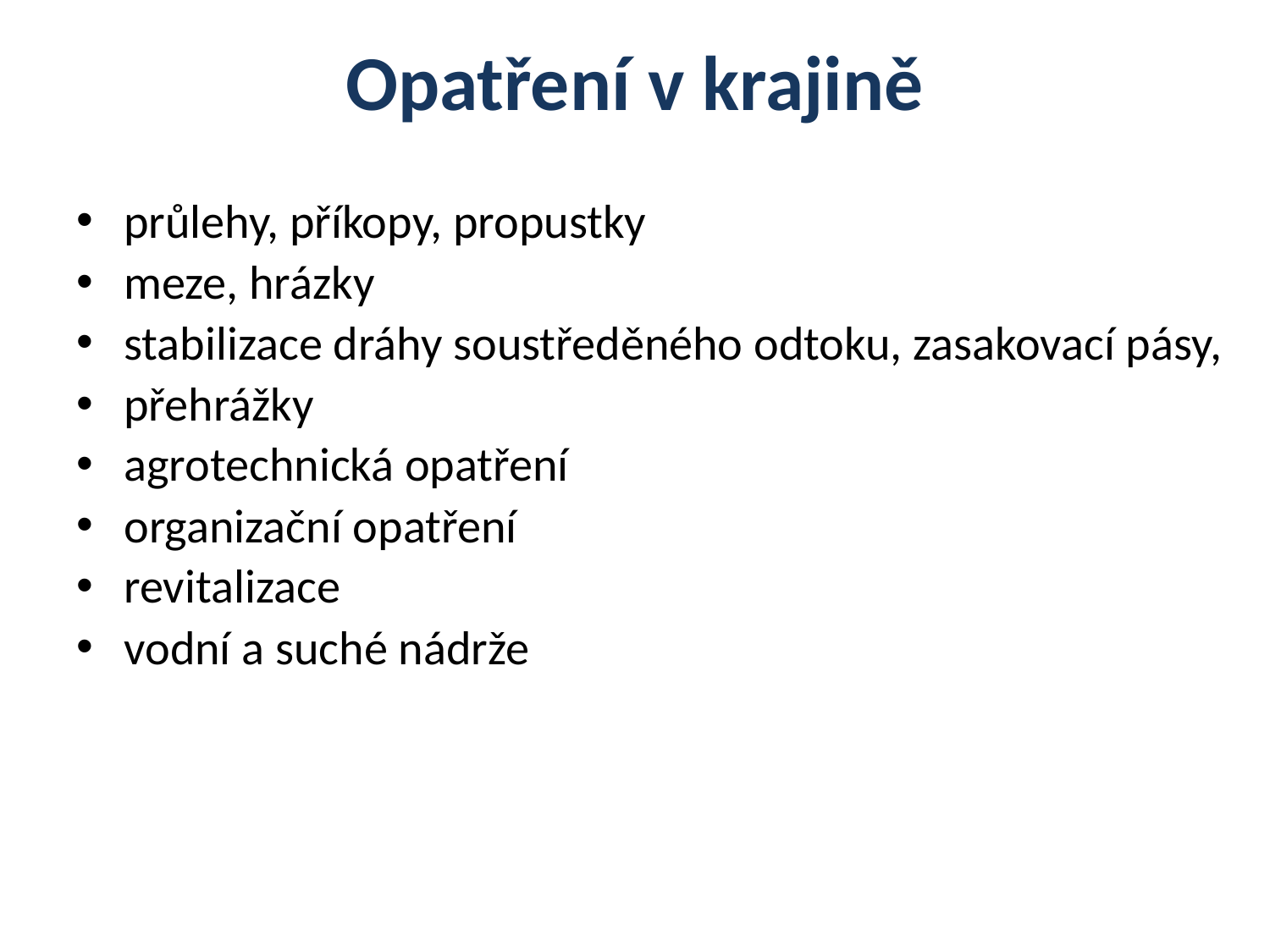

# Opatření v krajině

průlehy, příkopy, propustky
meze, hrázky
stabilizace dráhy soustředěného odtoku, zasakovací pásy,
přehrážky
agrotechnická opatření
organizační opatření
revitalizace
vodní a suché nádrže